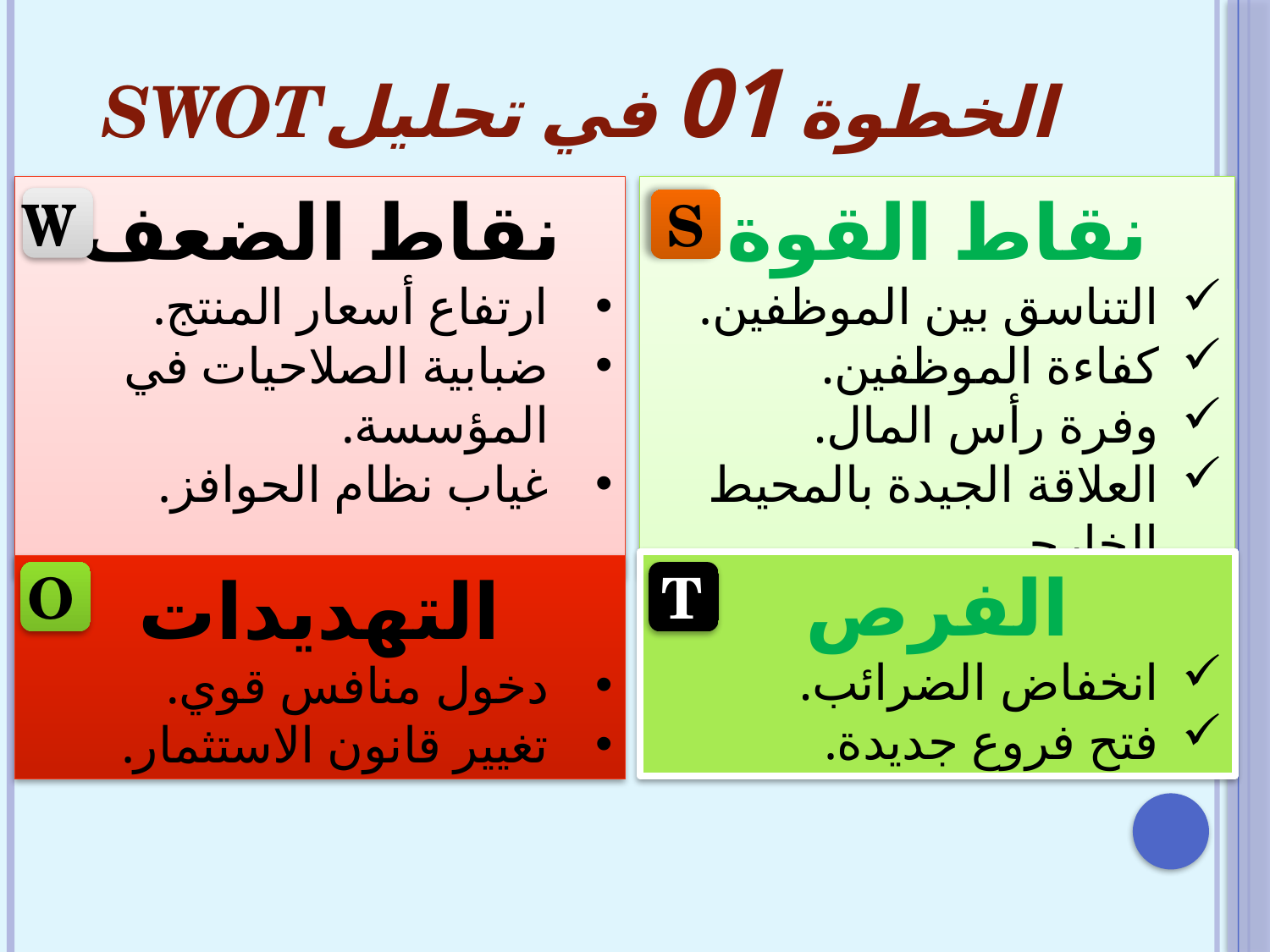

# الخطوة 01 في تحليلSWOT
نقاط الضعف
ارتفاع أسعار المنتج.
ضبابية الصلاحيات في المؤسسة.
غياب نظام الحوافز.

نقاط القوة
التناسق بين الموظفين.
كفاءة الموظفين.
وفرة رأس المال.
العلاقة الجيدة بالمحيط الخارجي.
W
S
الفرص
انخفاض الضرائب.
فتح فروع جديدة.
التهديدات
دخول منافس قوي.
تغيير قانون الاستثمار.
O
T